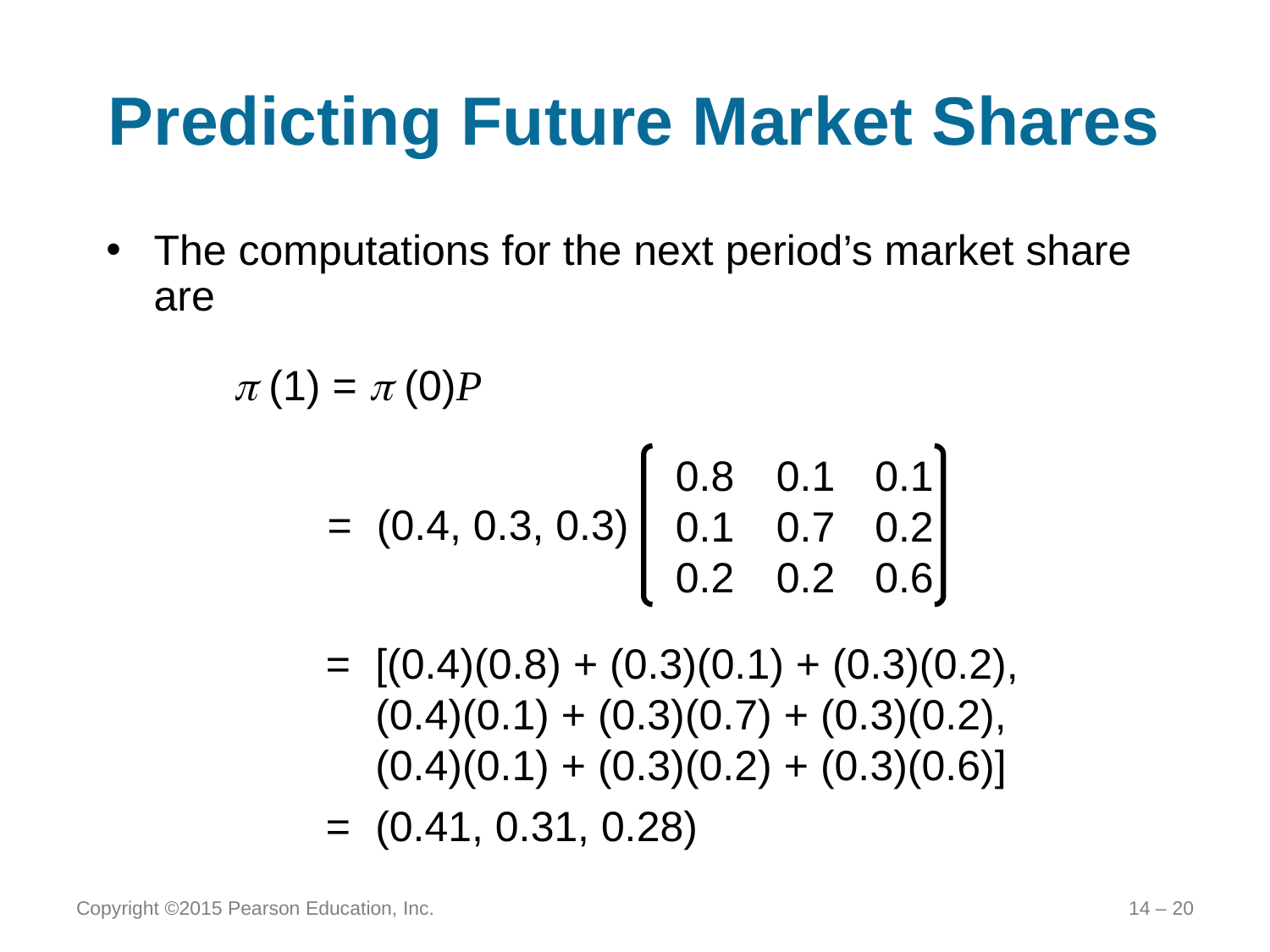

# Predicting Future Market Shares
The computations for the next period’s market share are
π (1) = π (0)P
	0.8	0.1	0.1
	0.1	0.7	0.2
	0.2	0.2	0.6

=	(0.4, 0.3, 0.3)
=	[(0.4)(0.8) + (0.3)(0.1) + (0.3)(0.2),
(0.4)(0.1) + (0.3)(0.7) + (0.3)(0.2),
(0.4)(0.1) + (0.3)(0.2) + (0.3)(0.6)]
=	(0.41, 0.31, 0.28)
Copyright ©2015 Pearson Education, Inc.
14 – 20